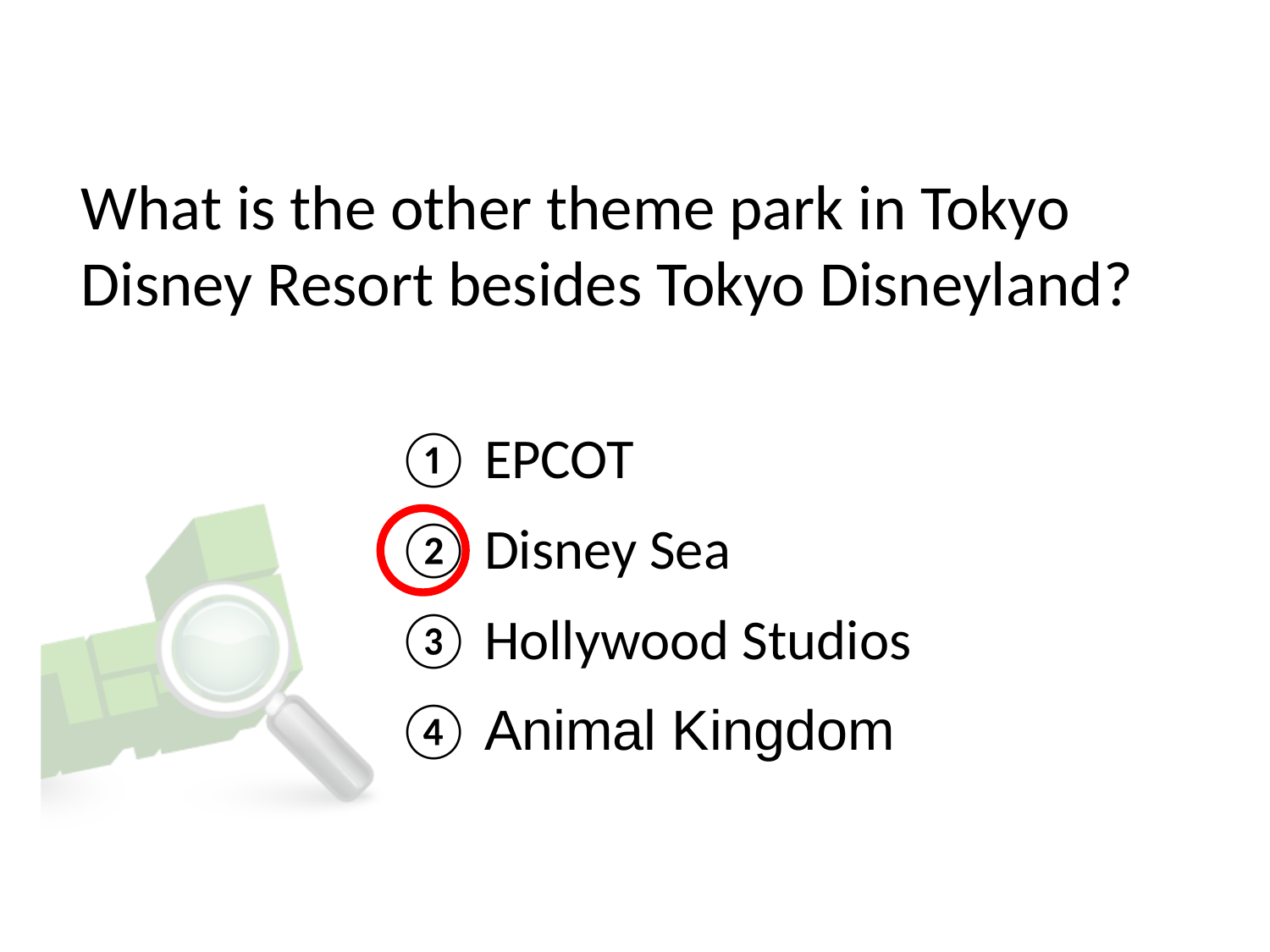

# What is the other theme park in Tokyo Disney Resort besides Tokyo Disneyland?
① EPCOT
② Disney Sea
③ Hollywood Studios
④ Animal Kingdom